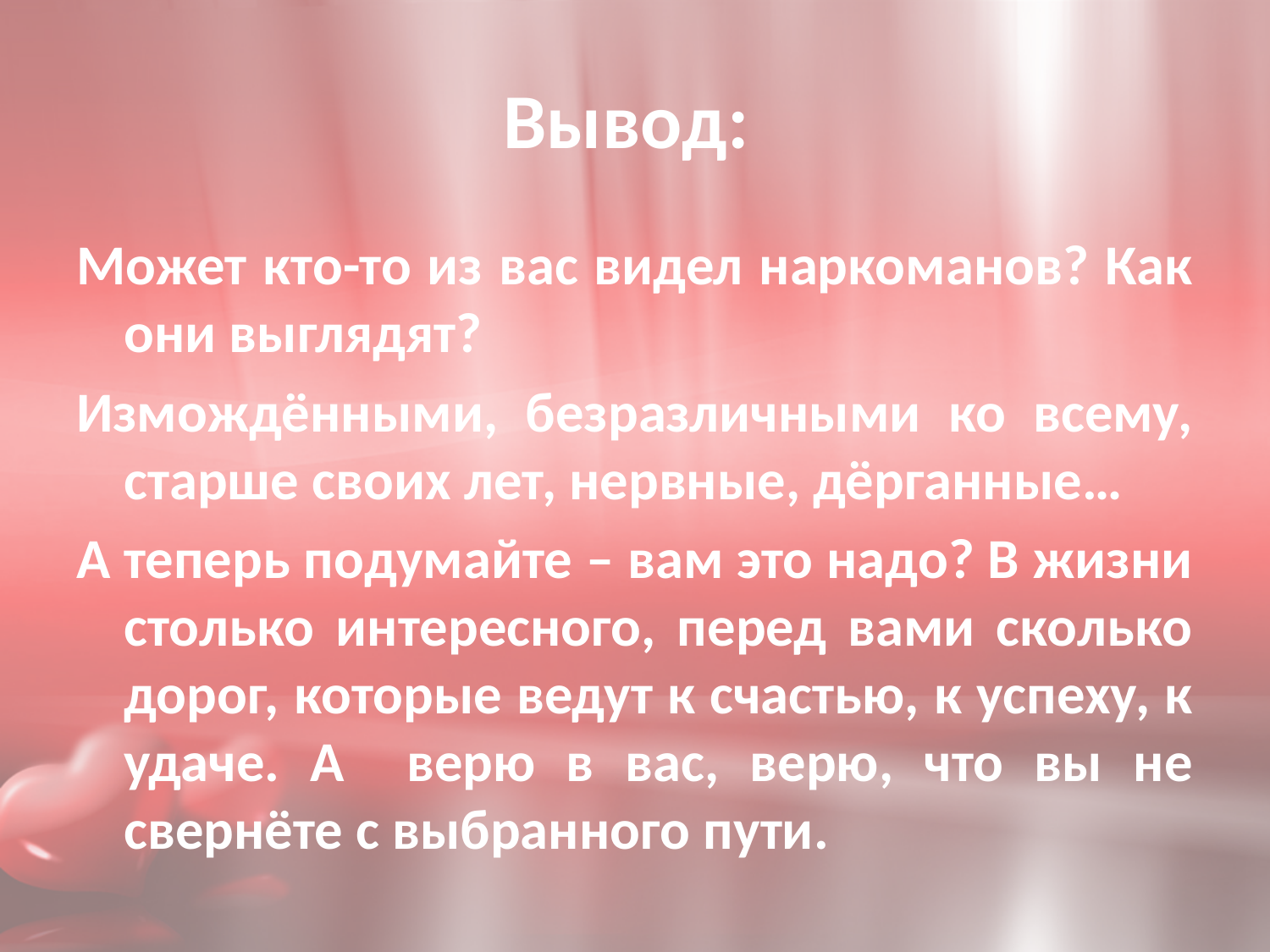

# Вывод:
Может кто-то из вас видел наркоманов? Как они выглядят?
Измождёнными, безразличными ко всему, старше своих лет, нервные, дёрганные…
А теперь подумайте – вам это надо? В жизни столько интересного, перед вами сколько дорог, которые ведут к счастью, к успеху, к удаче. А  верю в вас, верю, что вы не свернёте с выбранного пути.